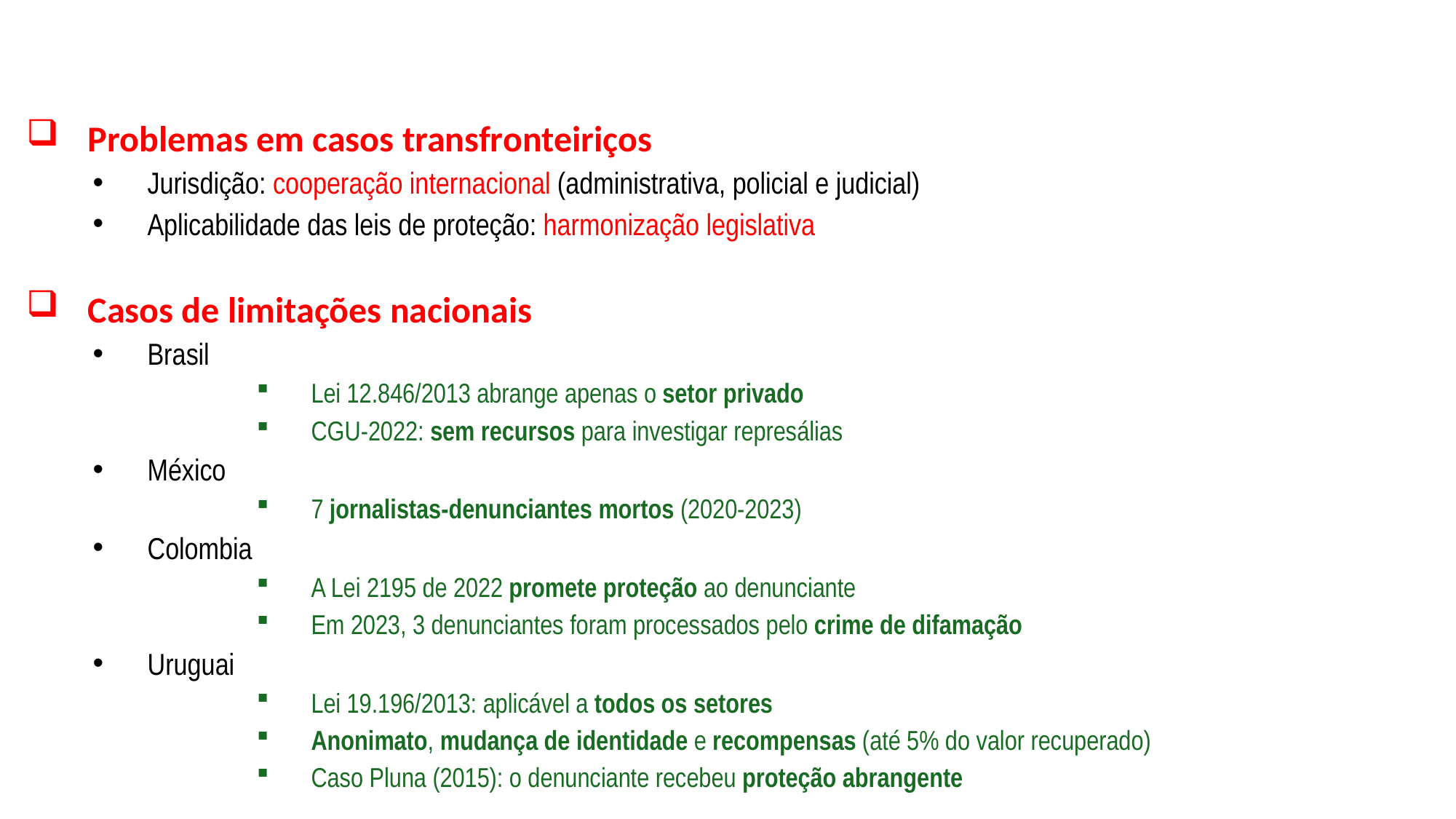

Problemas em casos transfronteiriços
Jurisdição: cooperação internacional (administrativa, policial e judicial)
Aplicabilidade das leis de proteção: harmonização legislativa

Casos de limitações nacionais
Brasil
Lei 12.846/2013 abrange apenas o setor privado
CGU-2022: sem recursos para investigar represálias
México
7 jornalistas-denunciantes mortos (2020-2023)
Colombia
A Lei 2195 de 2022 promete proteção ao denunciante
Em 2023, 3 denunciantes foram processados pelo crime de difamação
Uruguai
Lei 19.196/2013: aplicável a todos os setores
Anonimato, mudança de identidade e recompensas (até 5% do valor recuperado)
Caso Pluna (2015): o denunciante recebeu proteção abrangente